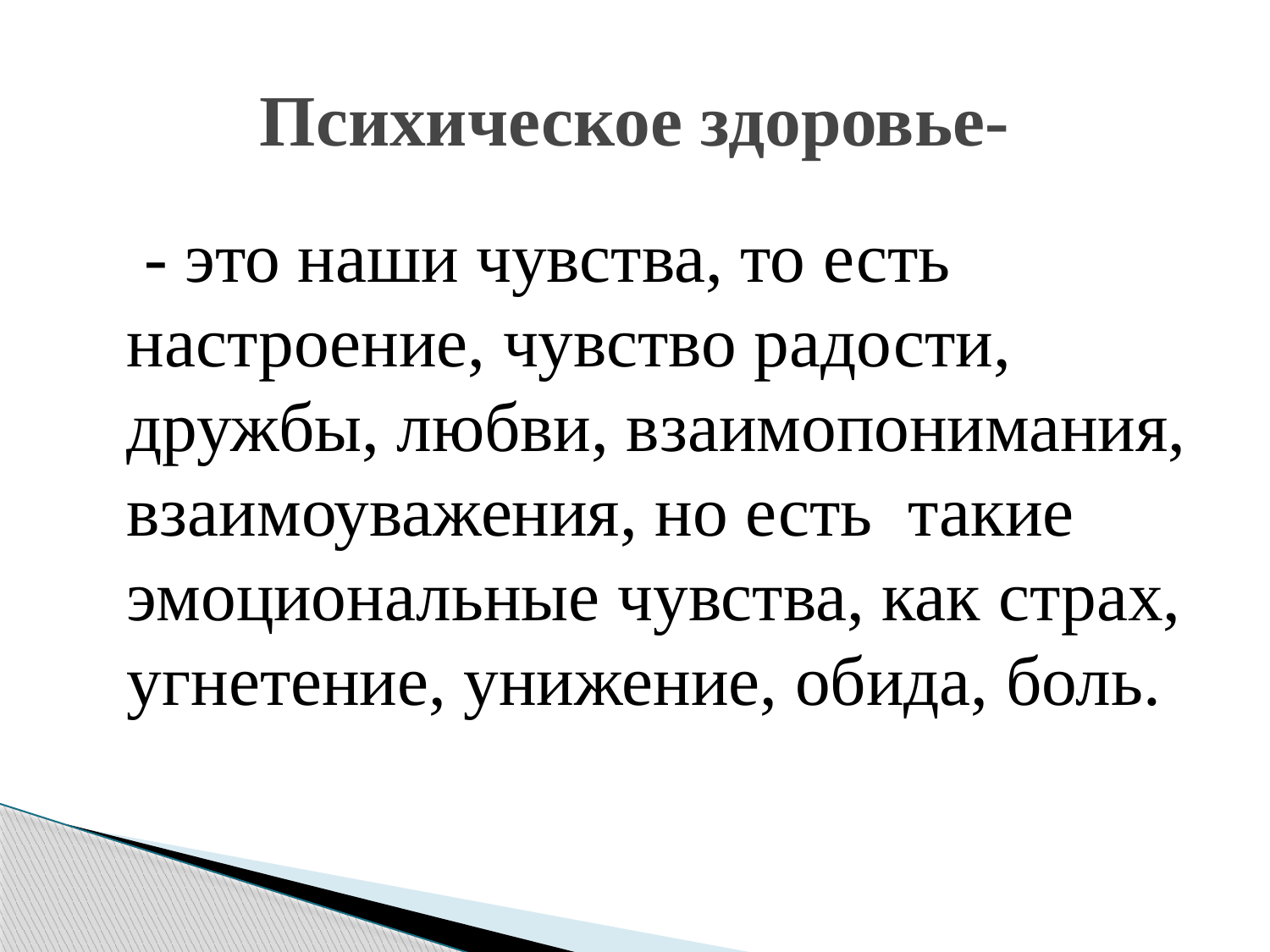

# Психическое здоровье-
   - это наши чувства, то есть  настроение, чувство радости, дружбы, любви, взаимопонимания, взаимоуважения, но есть  такие эмоциональные чувства, как страх, угнетение, унижение, обида, боль.